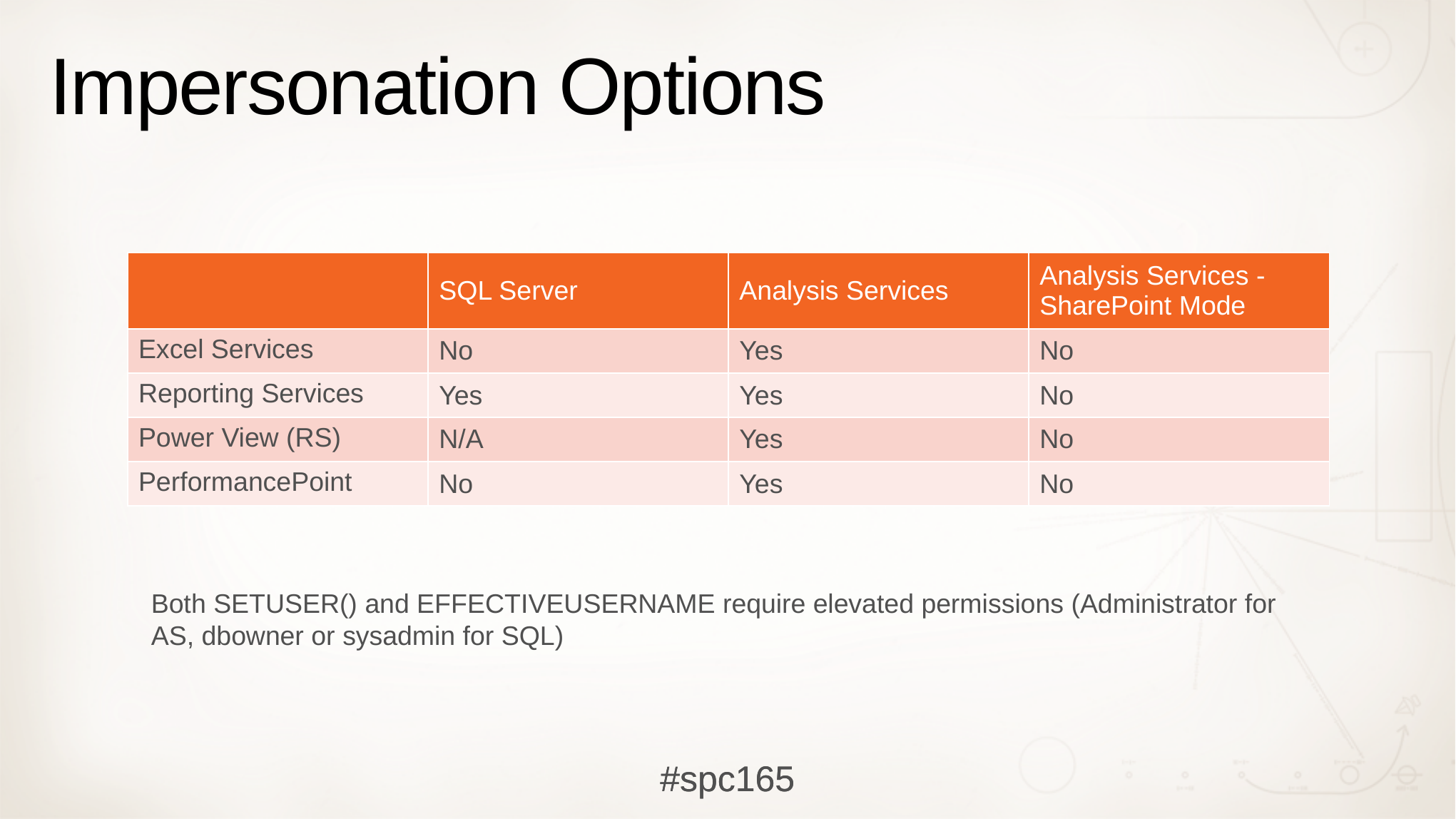

# Impersonation Options
|  | SQL Server | Analysis Services | Analysis Services - SharePoint Mode |
| --- | --- | --- | --- |
| Excel Services | No | Yes | No |
| Reporting Services | Yes | Yes | No |
| Power View (RS) | N/A | Yes | No |
| PerformancePoint | No | Yes | No |
Both SETUSER() and EFFECTIVEUSERNAME require elevated permissions (Administrator for AS, dbowner or sysadmin for SQL)